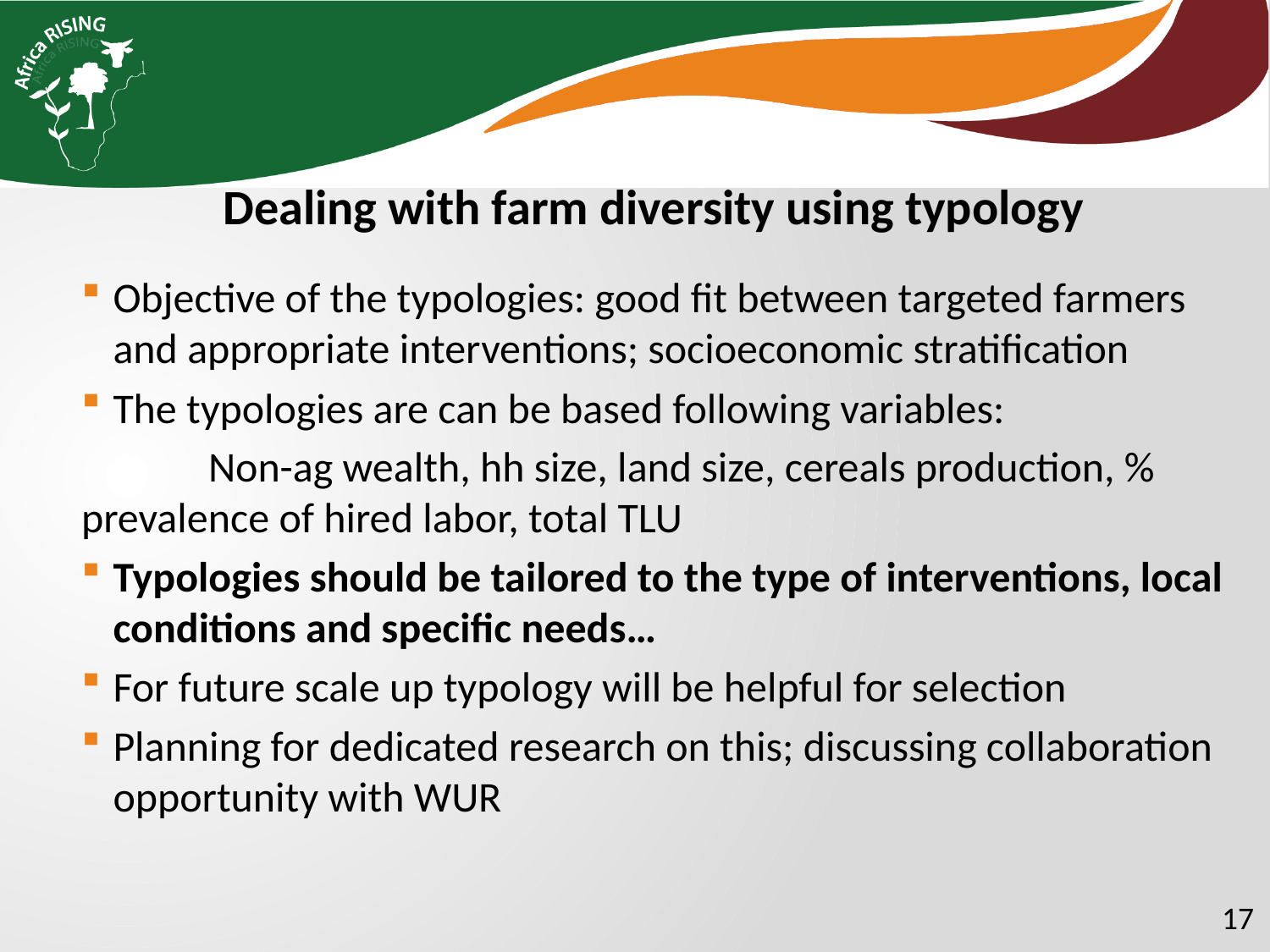

Dealing with farm diversity using typology
Objective of the typologies: good fit between targeted farmers and appropriate interventions; socioeconomic stratification
The typologies are can be based following variables:
	Non-ag wealth, hh size, land size, cereals production, % 	prevalence of hired labor, total TLU
Typologies should be tailored to the type of interventions, local conditions and specific needs…
For future scale up typology will be helpful for selection
Planning for dedicated research on this; discussing collaboration opportunity with WUR

17